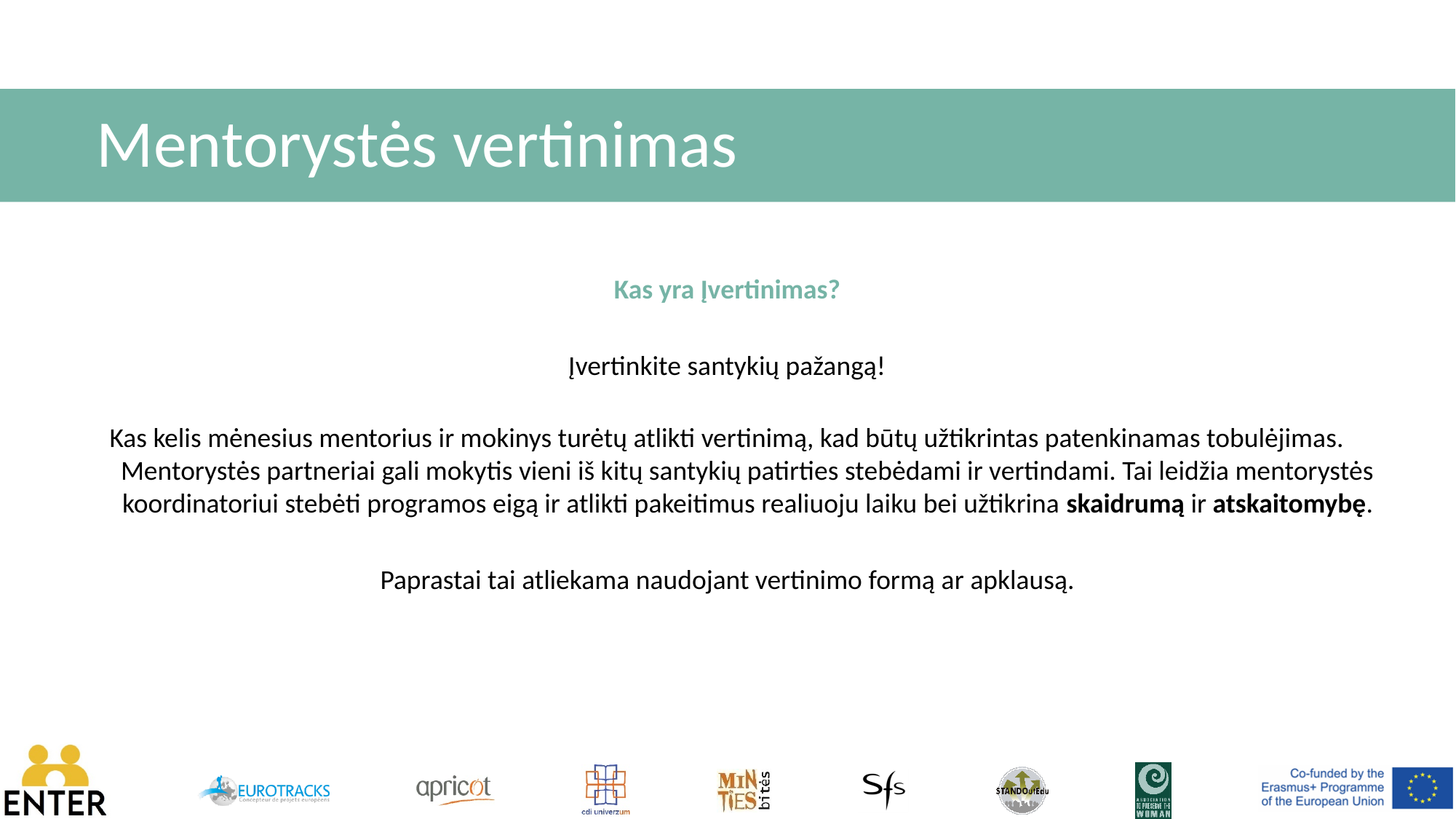

# Mentorystės vertinimas
Kas yra Įvertinimas?

Įvertinkite santykių pažangą!

Kas kelis mėnesius mentorius ir mokinys turėtų atlikti vertinimą, kad būtų užtikrintas patenkinamas tobulėjimas. Mentorystės partneriai gali mokytis vieni iš kitų santykių patirties stebėdami ir vertindami. Tai leidžia mentorystės koordinatoriui stebėti programos eigą ir atlikti pakeitimus realiuoju laiku bei užtikrina skaidrumą ir atskaitomybę.

Paprastai tai atliekama naudojant vertinimo formą ar apklausą.